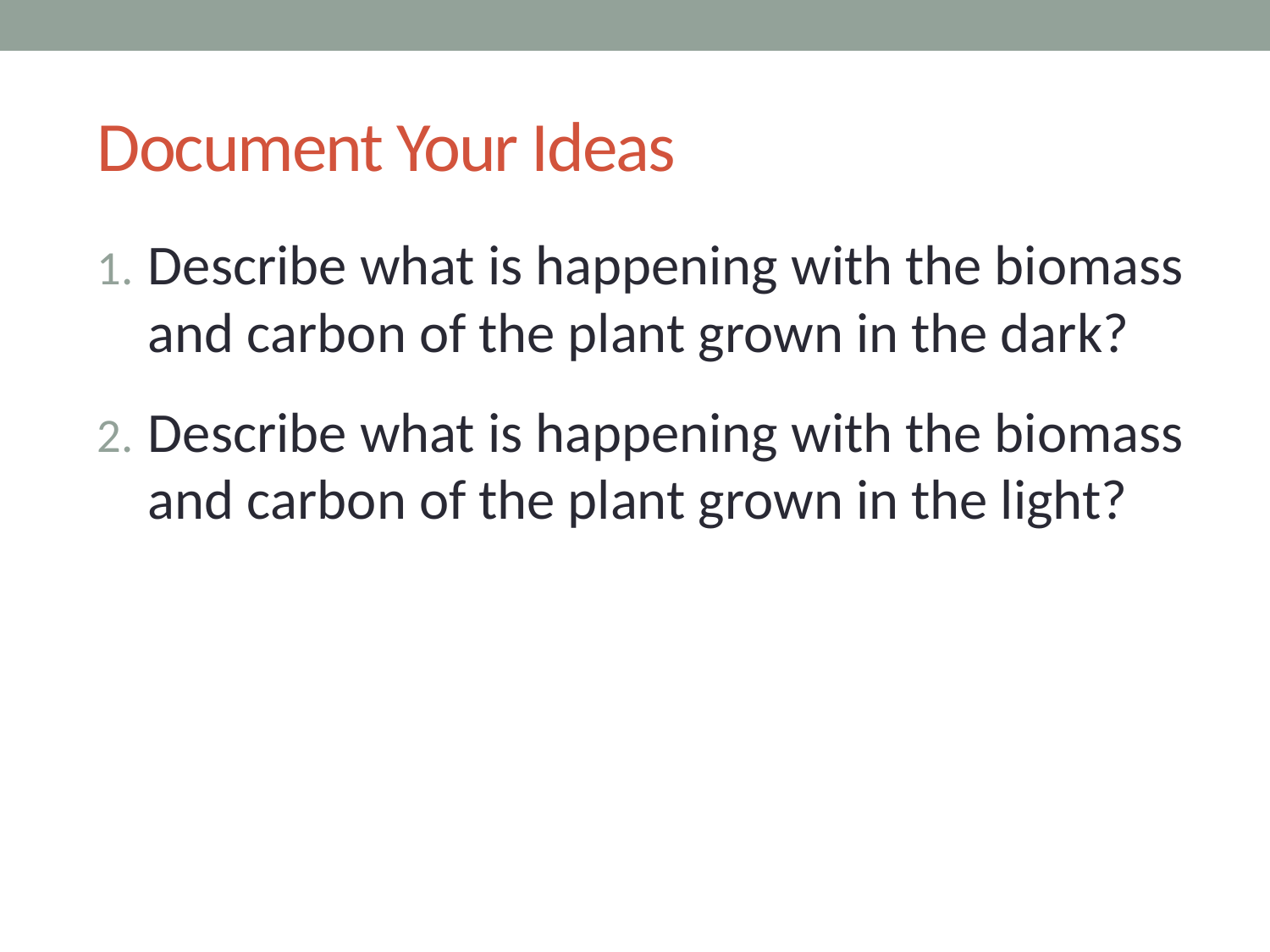

# Document Your Ideas
Describe what is happening with the biomass and carbon of the plant grown in the dark?
Describe what is happening with the biomass and carbon of the plant grown in the light?